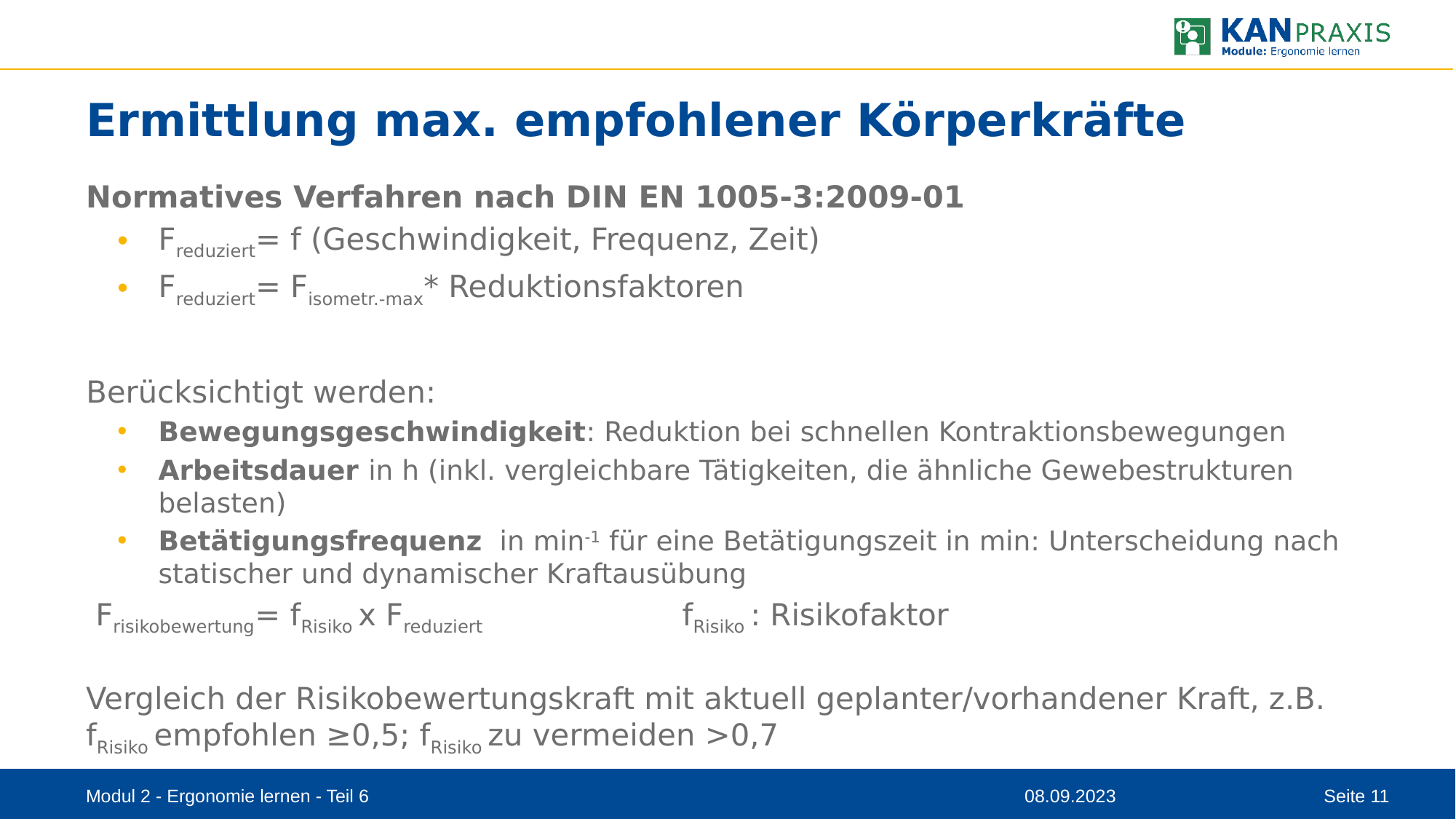

# Ermittlung max. empfohlener Körperkräfte
Normatives Verfahren nach DIN EN 1005-3:2009-01
Freduziert= f (Geschwindigkeit, Frequenz, Zeit)
Freduziert= Fisometr.-max* Reduktionsfaktoren

Berücksichtigt werden:
Bewegungsgeschwindigkeit: Reduktion bei schnellen Kontraktionsbewegungen
Arbeitsdauer in h (inkl. vergleichbare Tätigkeiten, die ähnliche Gewebestrukturen belasten)
Betätigungsfrequenz  in min-1 für eine Betätigungszeit in min: Unterscheidung nach statischer und dynamischer Kraftausübung
 Frisikobewertung= fRisiko x Freduziert		 fRisiko : Risikofaktor
Vergleich der Risikobewertungskraft mit aktuell geplanter/vorhandener Kraft, z.B. fRisiko empfohlen ≥0,5; fRisiko zu vermeiden >0,7
Modul 2 - Ergonomie lernen - Teil 6
08.09.2023
Seite 11